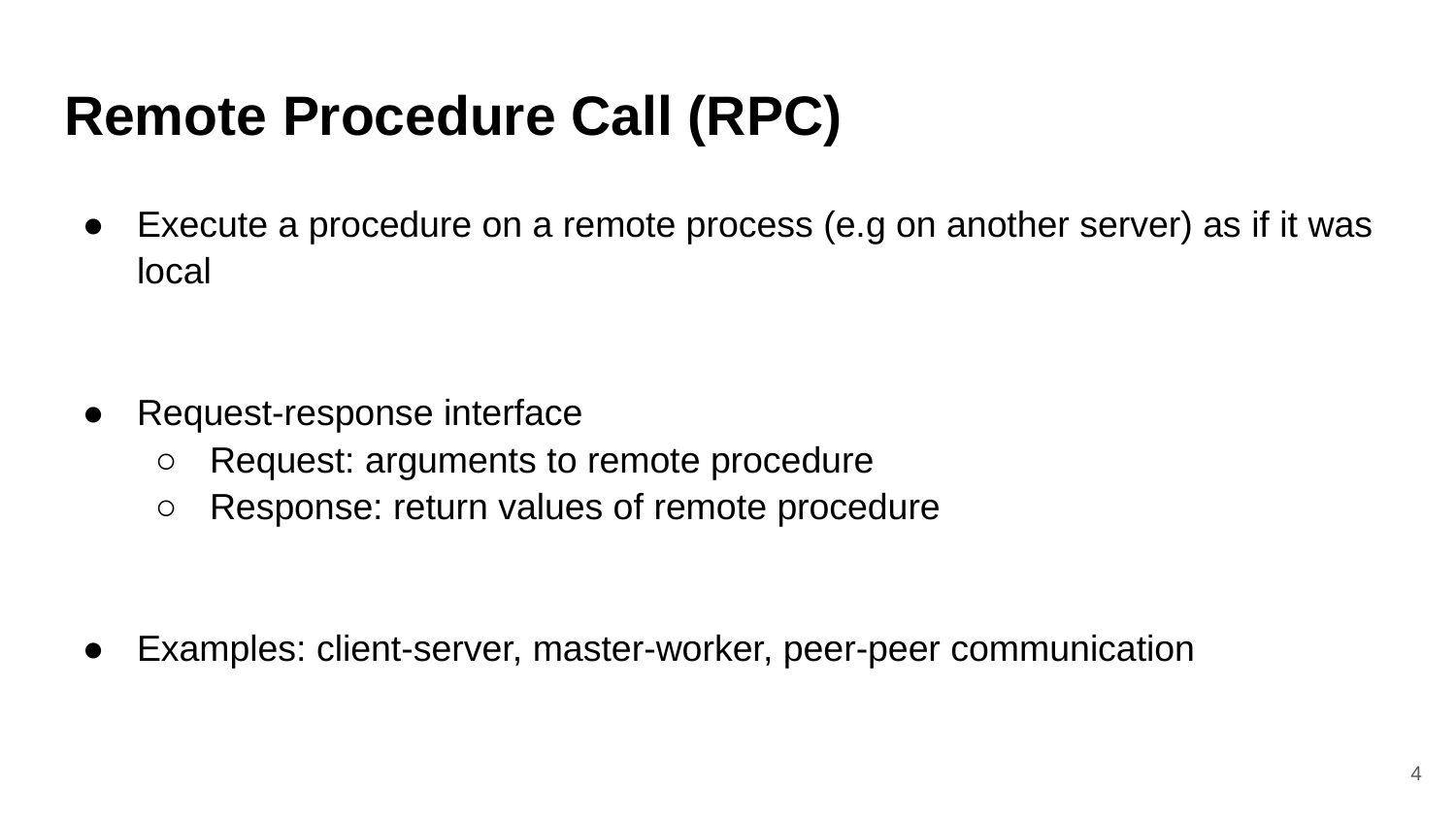

# Remote Procedure Call (RPC)
Execute a procedure on a remote process (e.g on another server) as if it was local

Request-response interface
Request: arguments to remote procedure
Response: return values of remote procedure

Examples: client-server, master-worker, peer-peer communication
4